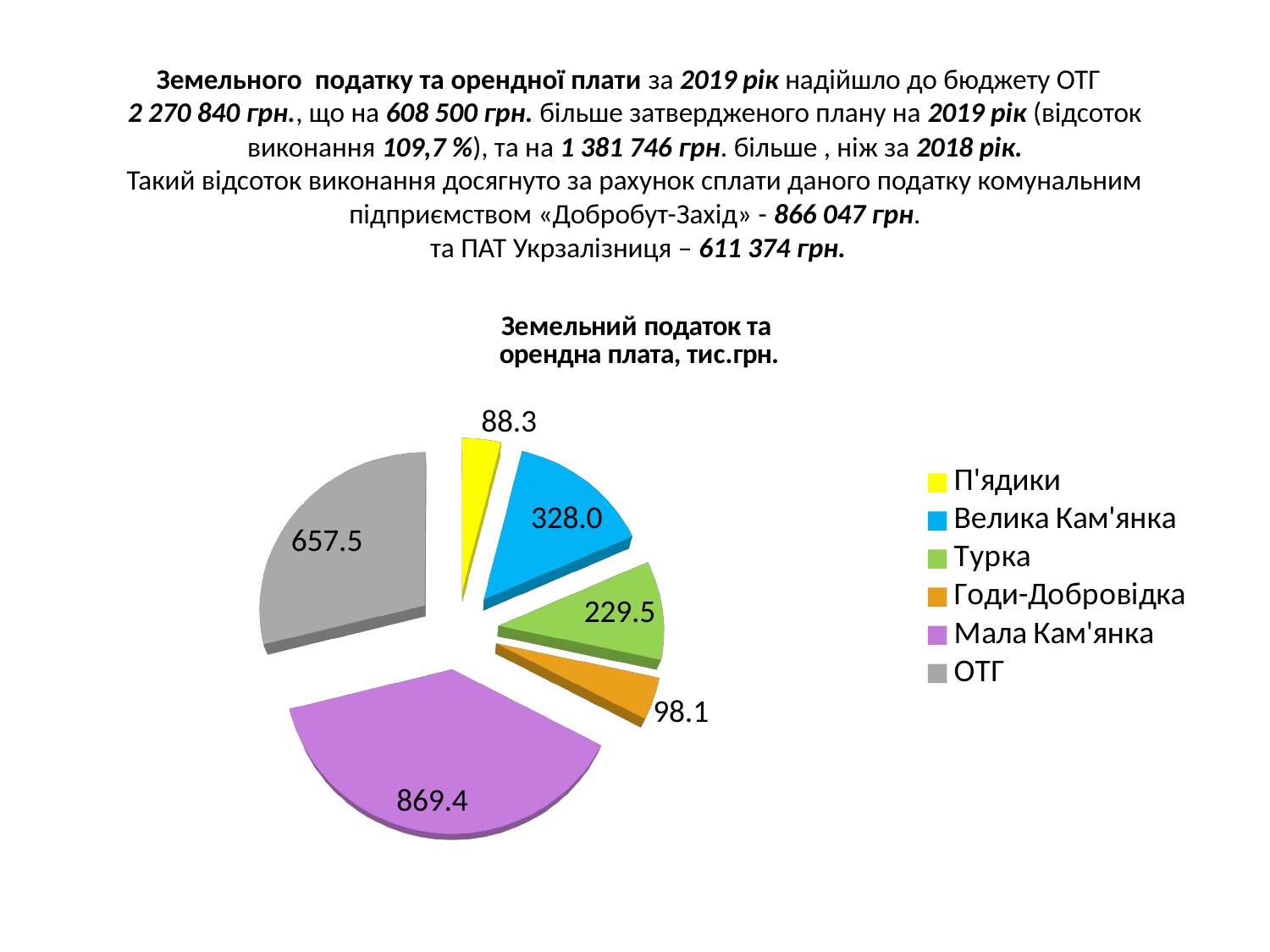

# Земельного  податку та орендної плати за 2019 рік надійшло до бюджету ОТГ 2 270 840 грн., що на 608 500 грн. більше затвердженого плану на 2019 рік (відсоток виконання 109,7 %), та на 1 381 746 грн. більше , ніж за 2018 рік. Такий відсоток виконання досягнуто за рахунок сплати даного податку комунальним підприємством «Добробут-Захід» - 866 047 грн. та ПАТ Укрзалізниця – 611 374 грн.

[unsupported chart]